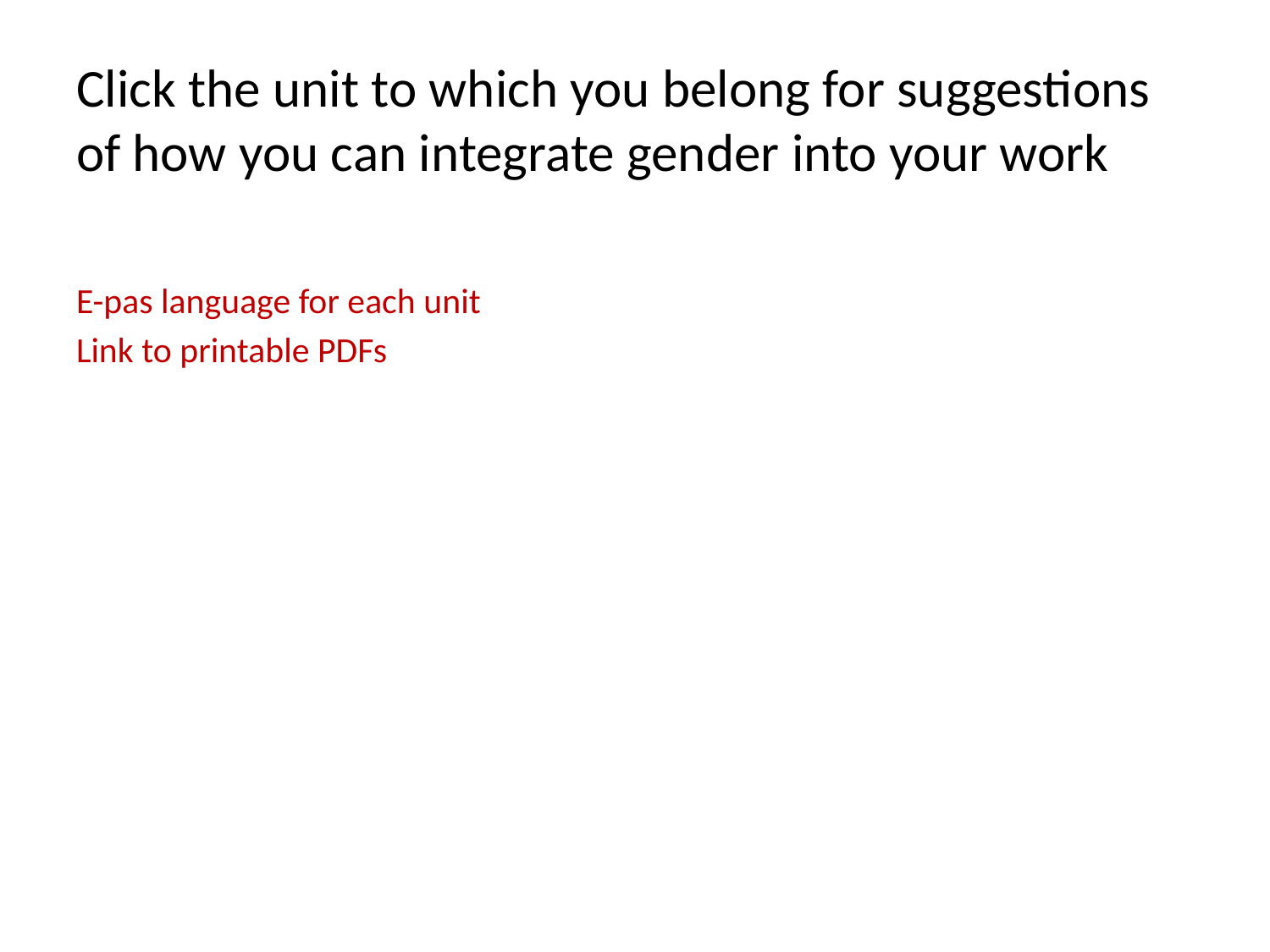

# Click the unit to which you belong for suggestions of how you can integrate gender into your work

E-pas language for each unit
Link to printable PDFs